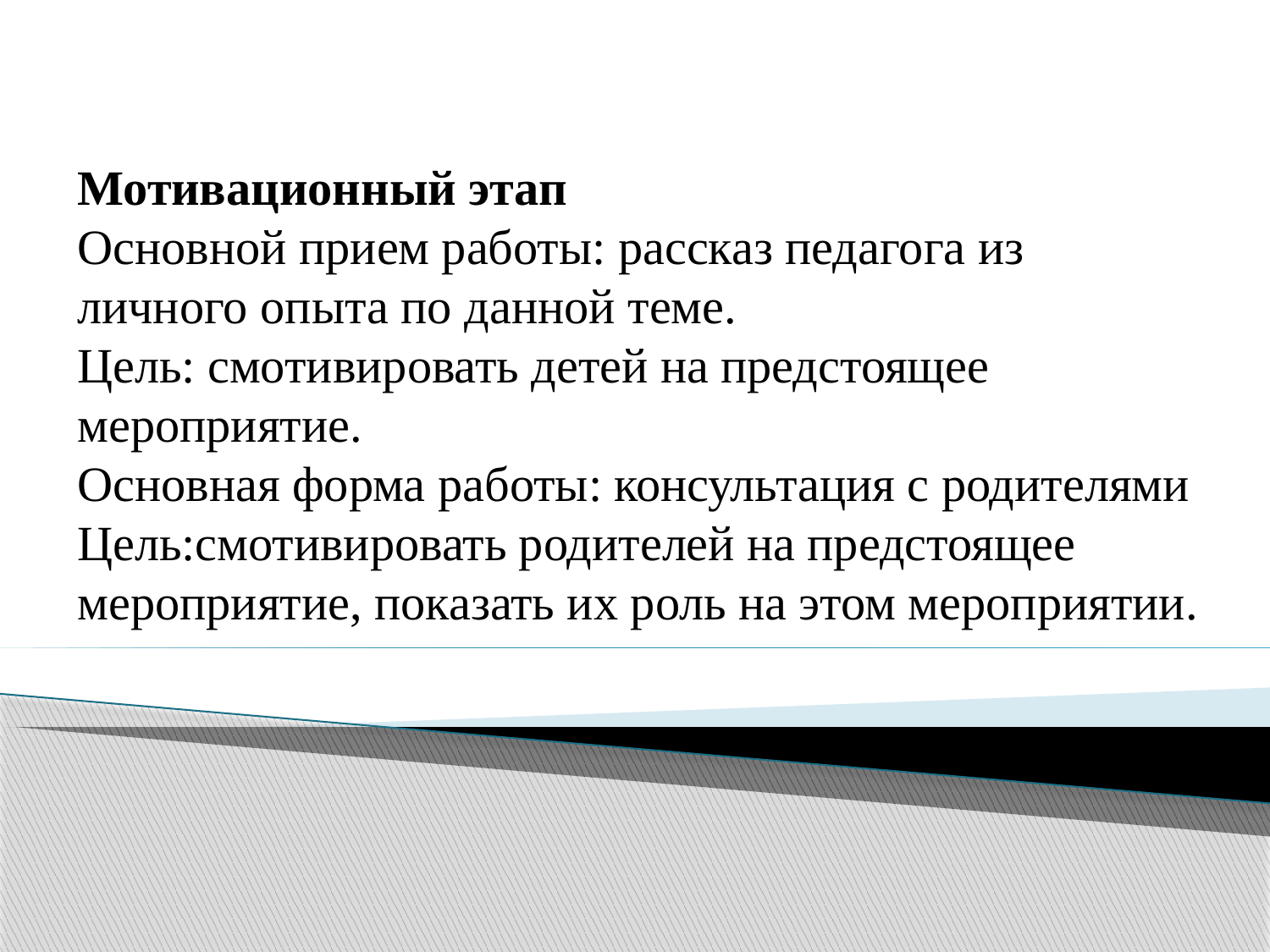

# Мотивационный этап Основной прием работы: рассказ педагога из личного опыта по данной теме. Цель: смотивировать детей на предстоящее мероприятие. Основная форма работы: консультация с родителями Цель:смотивировать родителей на предстоящее мероприятие, показать их роль на этом мероприятии.